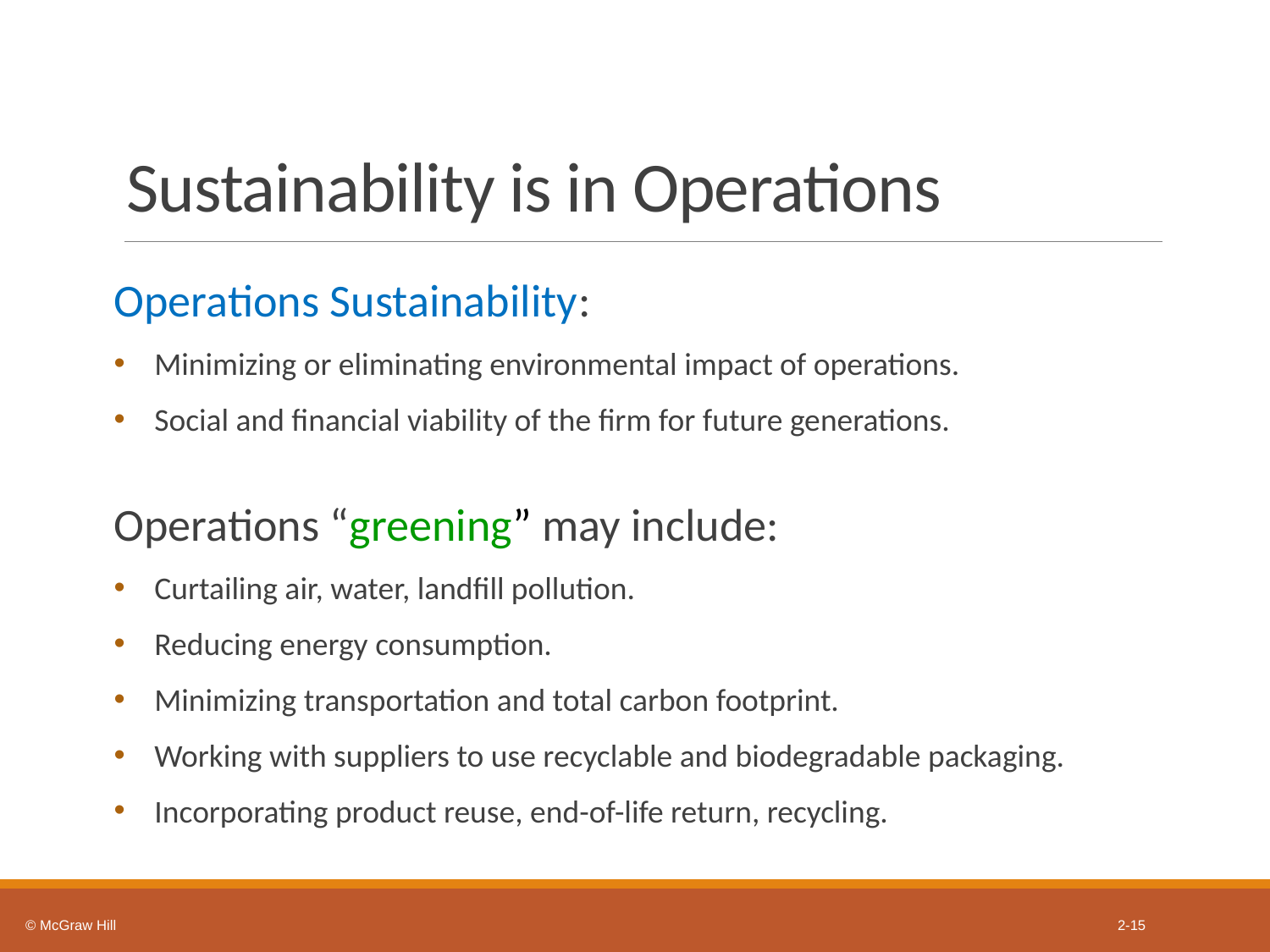

# Sustainability is in Operations
Operations Sustainability:
Minimizing or eliminating environmental impact of operations.
Social and financial viability of the firm for future generations.
Operations “greening” may include:
Curtailing air, water, landfill pollution.
Reducing energy consumption.
Minimizing transportation and total carbon footprint.
Working with suppliers to use recyclable and biodegradable packaging.
Incorporating product reuse, end-of-life return, recycling.